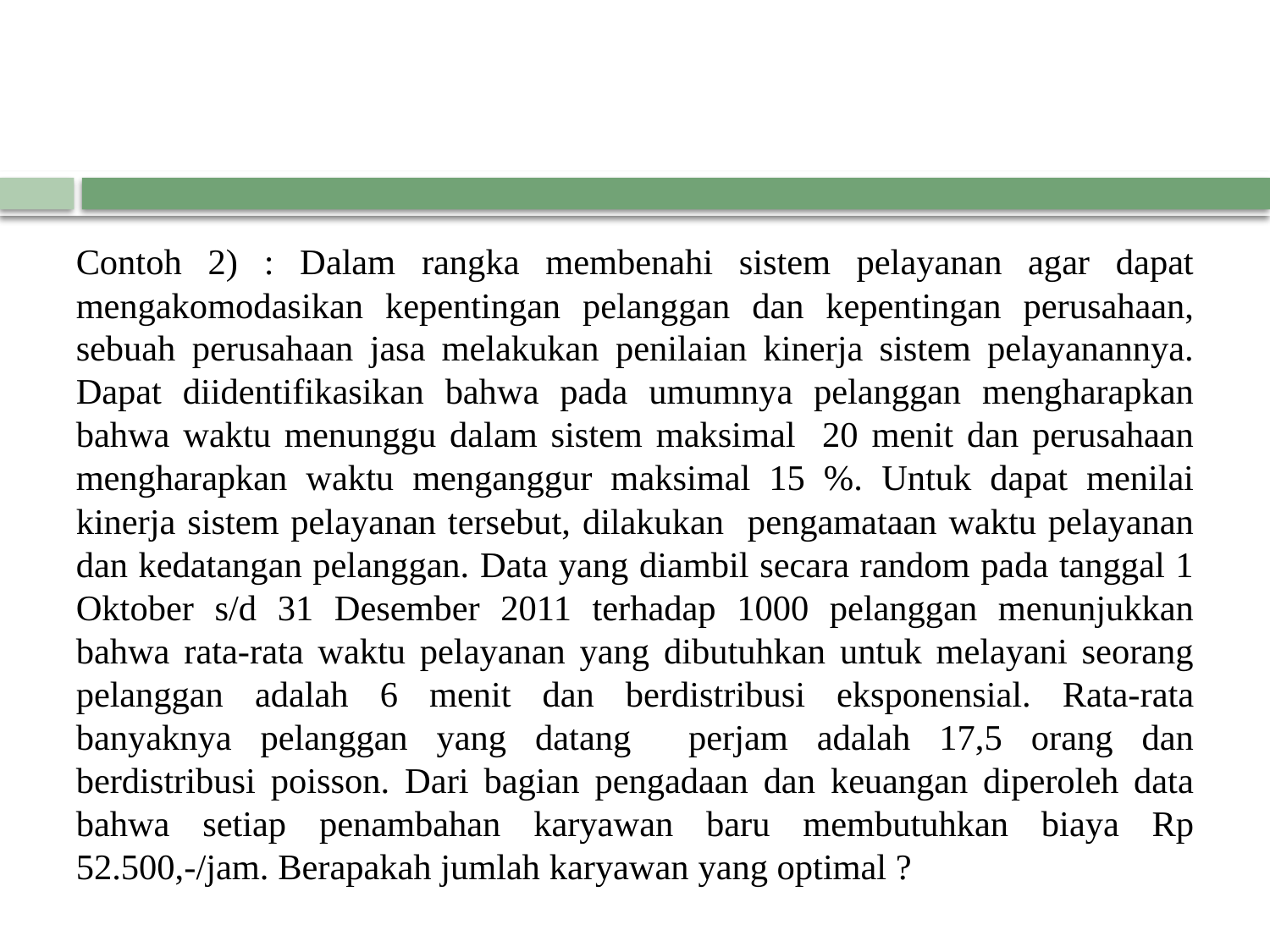

# Contoh 2) : Dalam rangka membenahi sistem pelayanan agar dapat mengakomodasikan kepentingan pelanggan dan kepentingan perusahaan, sebuah perusahaan jasa melakukan penilaian kinerja sistem pelayanannya. Dapat diidentifikasikan bahwa pada umumnya pelanggan mengharapkan bahwa waktu menunggu dalam sistem maksimal  20 menit dan perusahaan mengharapkan waktu menganggur maksimal 15 %. Untuk dapat menilai kinerja sistem pelayanan tersebut, dilakukan  pengamataan waktu pelayanan dan kedatangan pelanggan. Data yang diambil secara random pada tanggal 1 Oktober s/d 31 Desember 2011 terhadap 1000 pelanggan menunjukkan bahwa rata-rata waktu pelayanan yang dibutuhkan untuk melayani seorang pelanggan adalah 6 menit dan berdistribusi eksponensial. Rata-rata banyaknya pelanggan yang datang  perjam adalah 17,5 orang dan berdistribusi poisson. Dari bagian pengadaan dan keuangan diperoleh data bahwa setiap penambahan karyawan baru membutuhkan biaya Rp 52.500,-/jam. Berapakah jumlah karyawan yang optimal ?